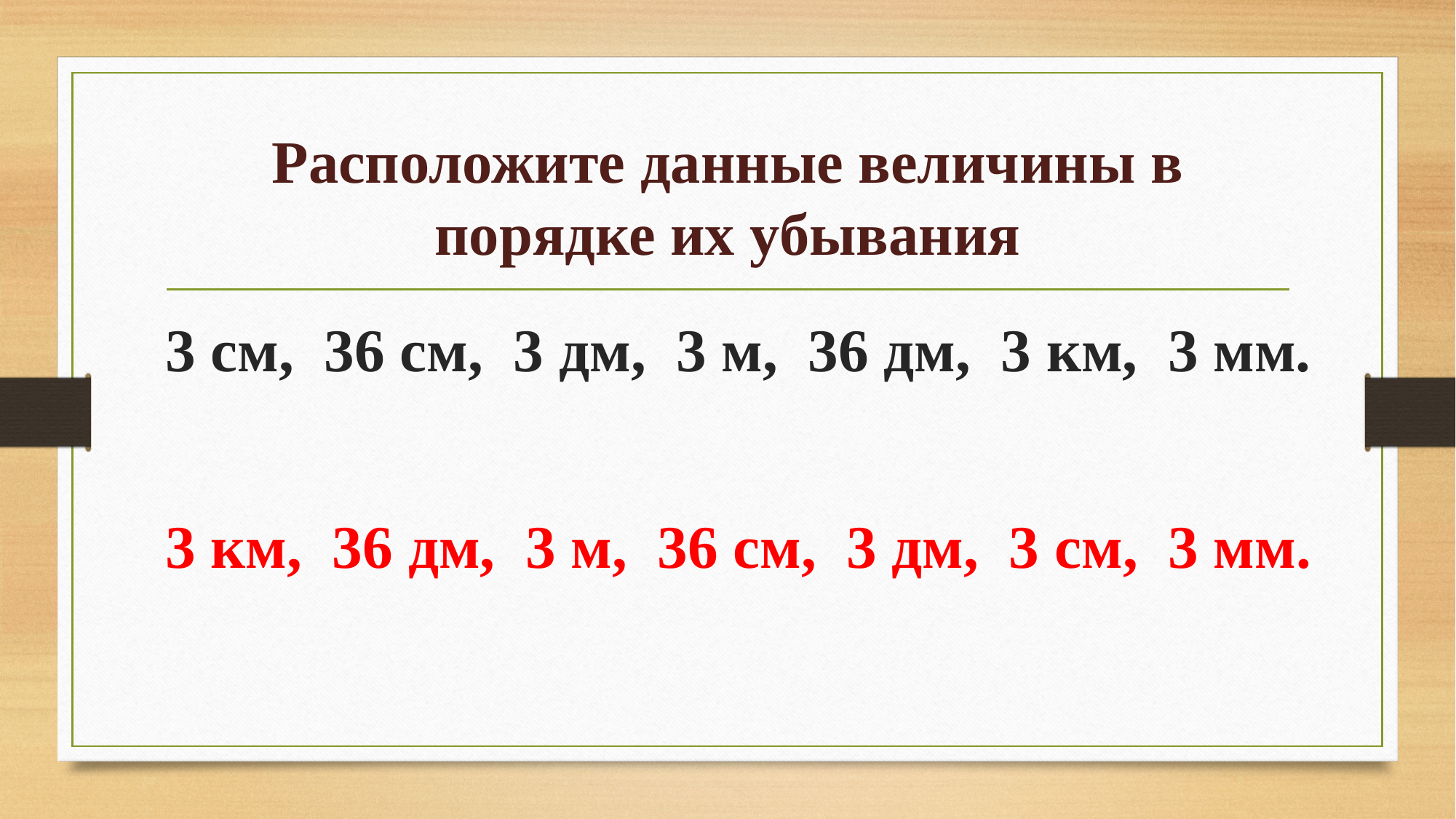

# Расположите данные величины в порядке их убывания
3 см,  36 см,  3 дм,  3 м,  36 дм,  3 км,  3 мм.

3 км,  36 дм,  3 м,  36 см,  3 дм,  3 см,  3 мм.